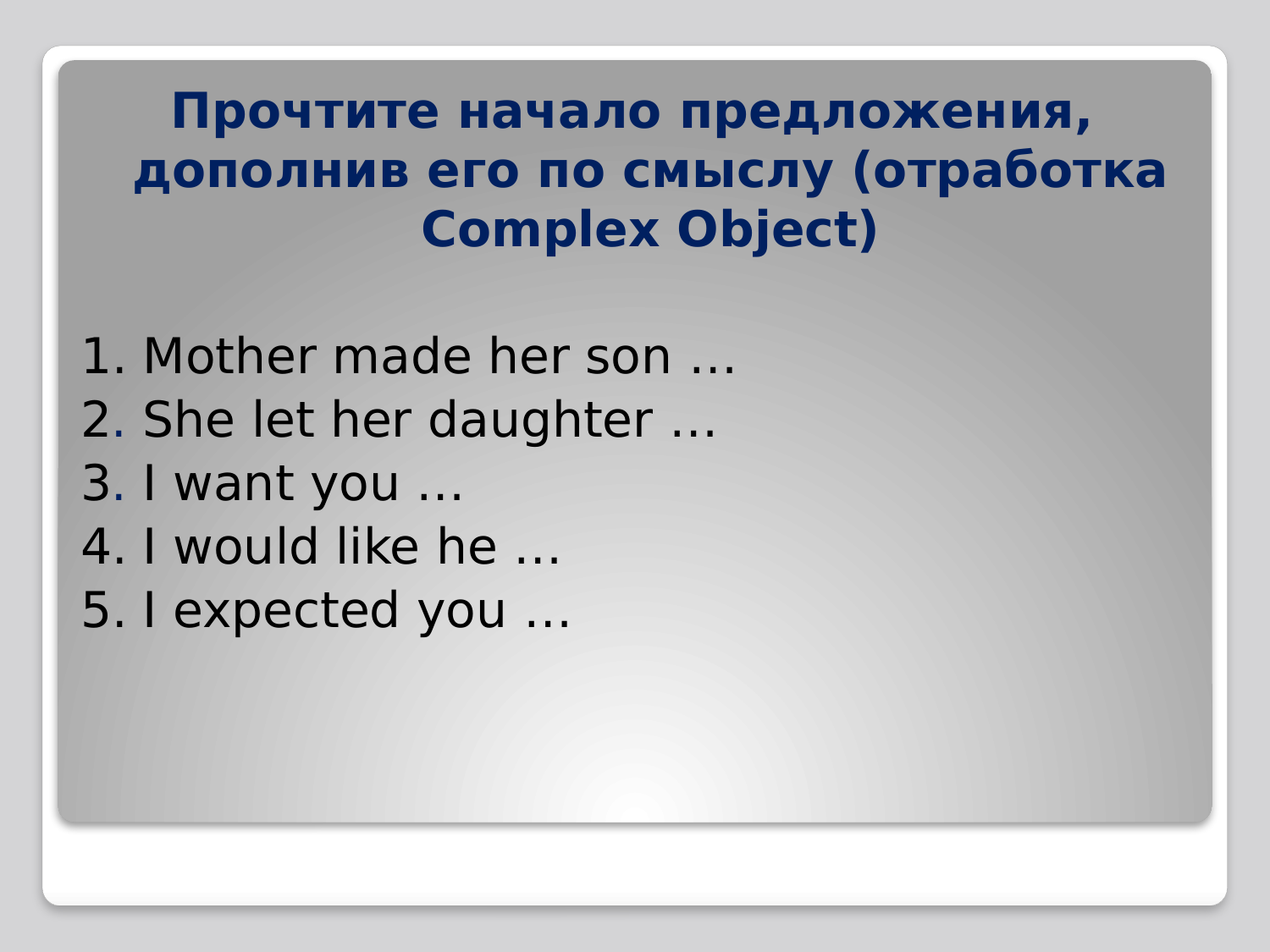

Прочтите начало предложения, дополнив его по смыслу (отработка Complex Object)

1. Mother made her son …
2. She let her daughter …
3. I want you …
4. I would like he …
5. I expected you …